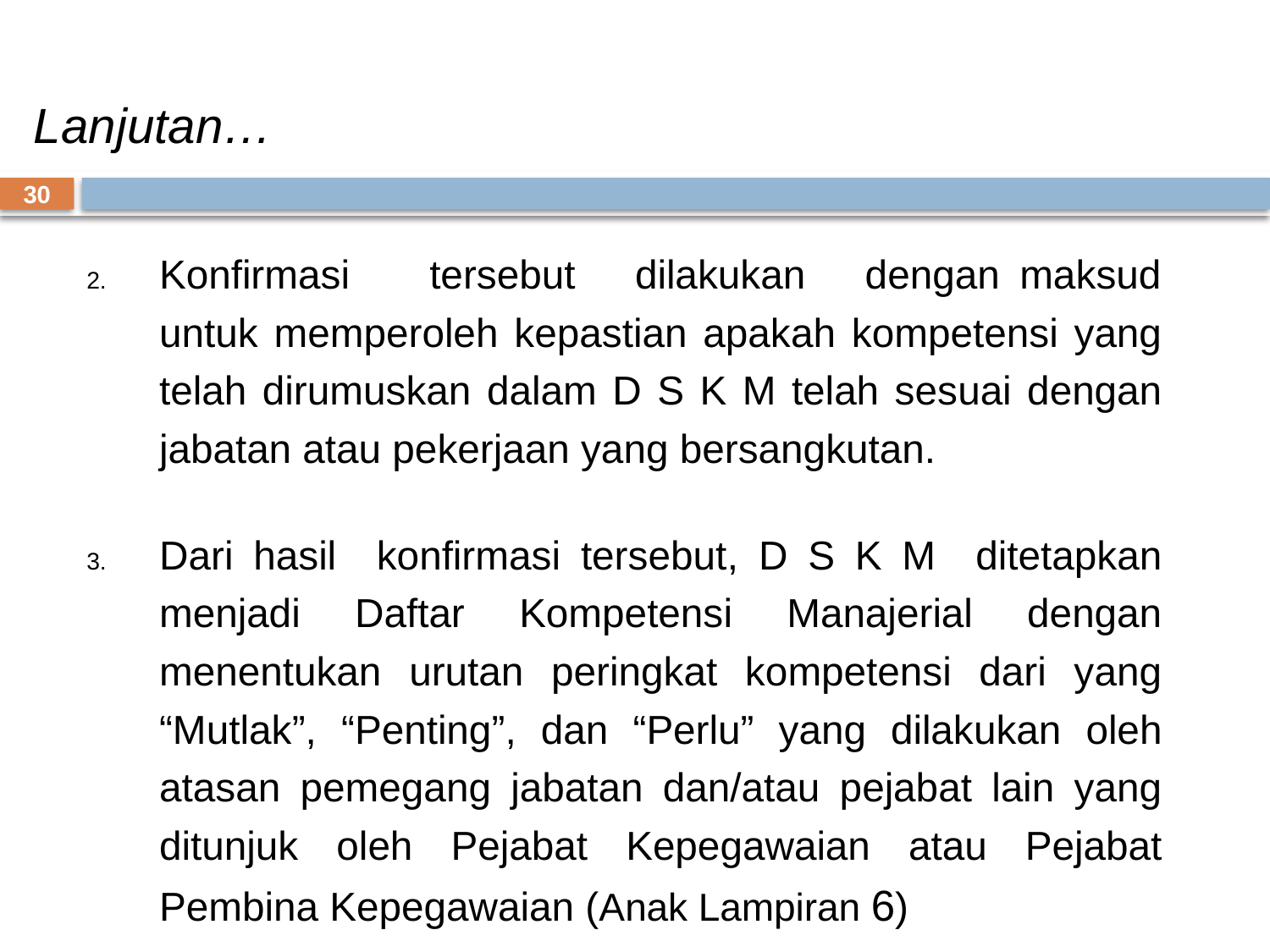

# Lanjutan…
30
Konfirmasi    tersebut   dilakukan   dengan maksud untuk memperoleh kepastian apakah kompetensi yang telah dirumuskan dalam D S K M telah sesuai dengan jabatan atau pekerjaan yang bersangkutan.

Dari hasil  konfirmasi tersebut, D S K M  ditetapkan menjadi Daftar Kompetensi Manajerial dengan menentukan urutan peringkat kompetensi dari yang “Mutlak”, “Penting”, dan “Perlu” yang dilakukan oleh atasan pemegang jabatan dan/atau pejabat lain yang ditunjuk oleh Pejabat Kepegawaian atau Pejabat Pembina Kepegawaian (Anak Lampiran 6)